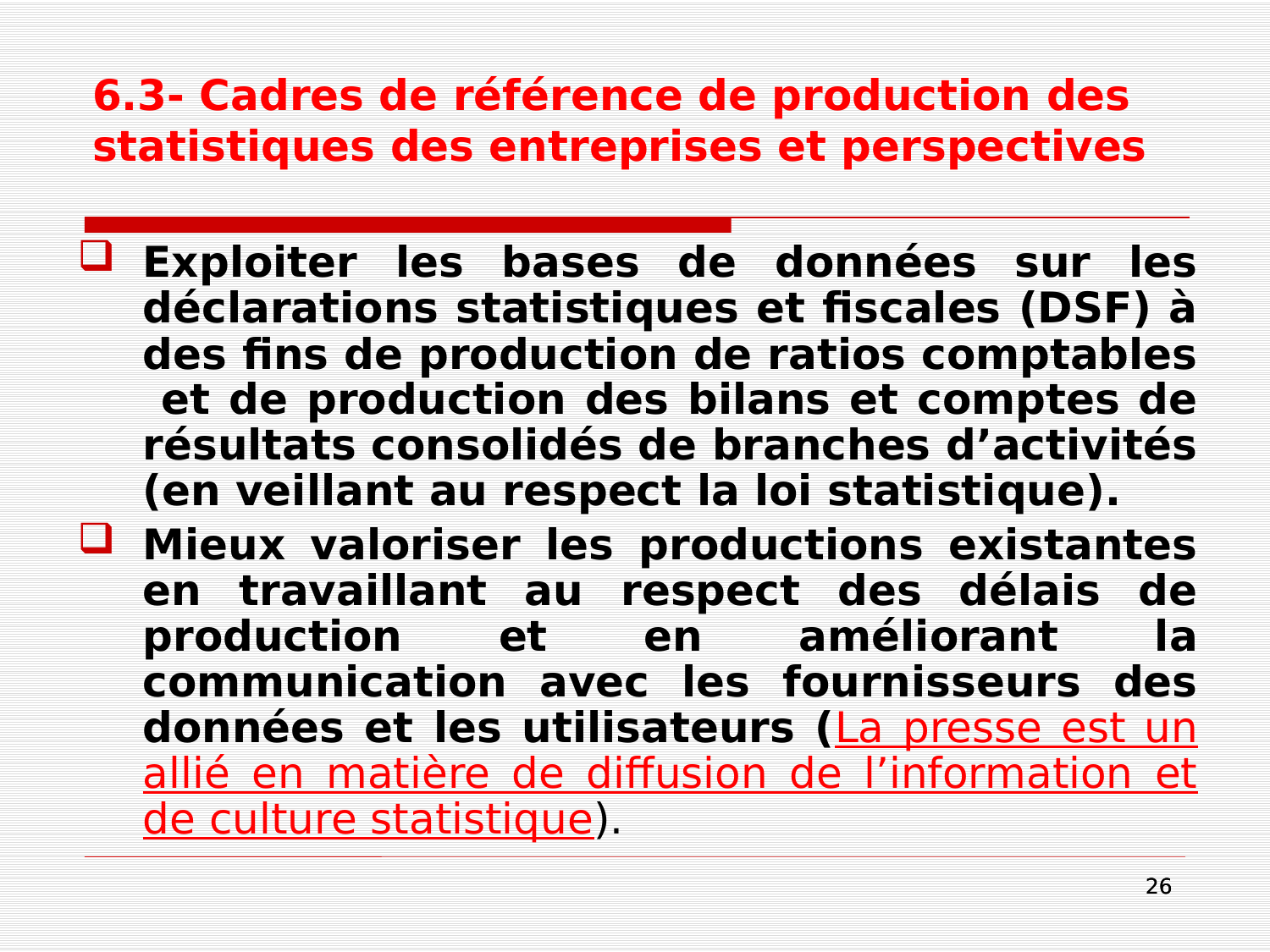

# 6.3- Cadres de référence de production des statistiques des entreprises et perspectives
Exploiter les bases de données sur les déclarations statistiques et fiscales (DSF) à des fins de production de ratios comptables  et de production des bilans et comptes de résultats consolidés de branches d’activités (en veillant au respect la loi statistique).
Mieux valoriser les productions existantes en travaillant au respect des délais de production et en améliorant la communication avec les fournisseurs des données et les utilisateurs (La presse est un allié en matière de diffusion de l’information et de culture statistique).

26
26